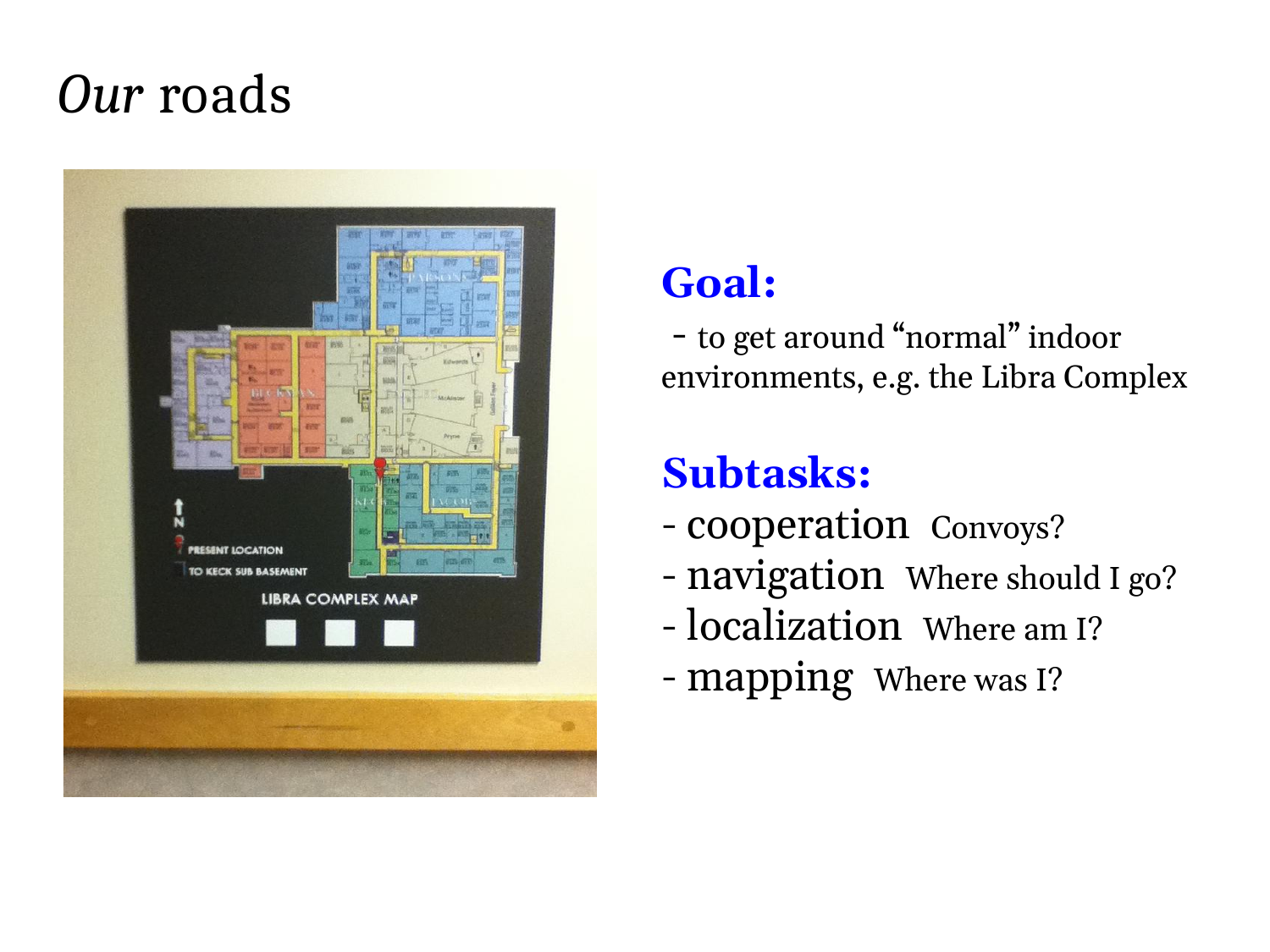

Our roads

Goal:
 - to get around “normal” indoor environments, e.g. the Libra Complex

Subtasks:
- cooperation  Convoys?
- navigation  Where should I go?
- localization  Where am I?
- mapping  Where was I?